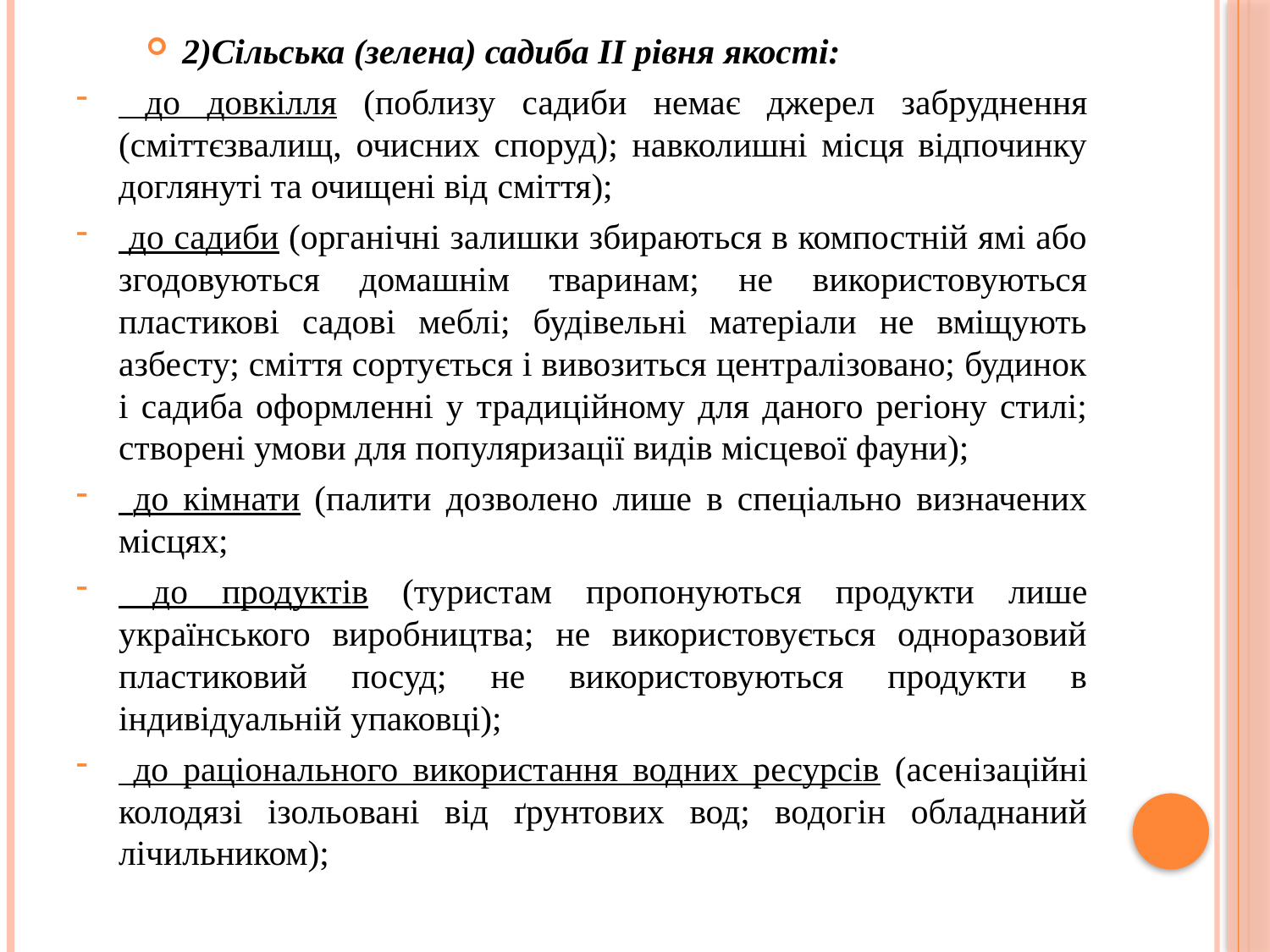

2)Сільська (зелена) садиба ІІ рівня якості:
 до довкілля (поблизу садиби немає джерел забруднення (сміттєзвалищ, очисних споруд); навколишні місця відпочинку доглянуті та очищені від сміття);
 до садиби (органічні залишки збираються в компостній ямі або згодовуються домашнім тваринам; не використовуються пластикові садові меблі; будівельні матеріали не вміщують азбесту; сміття сортується і вивозиться централізовано; будинок і садиба оформленні у традиційному для даного регіону стилі; створені умови для популяризації видів місцевої фауни);
 до кімнати (палити дозволено лише в спеціально визначених місцях;
 до продуктів (туристам пропонуються продукти лише українського виробництва; не використовується одноразовий пластиковий посуд; не використовуються продукти в індивідуальній упаковці);
 до раціонального використання водних ресурсів (асенізаційні колодязі ізольовані від ґрунтових вод; водогін обладнаний лічильником);